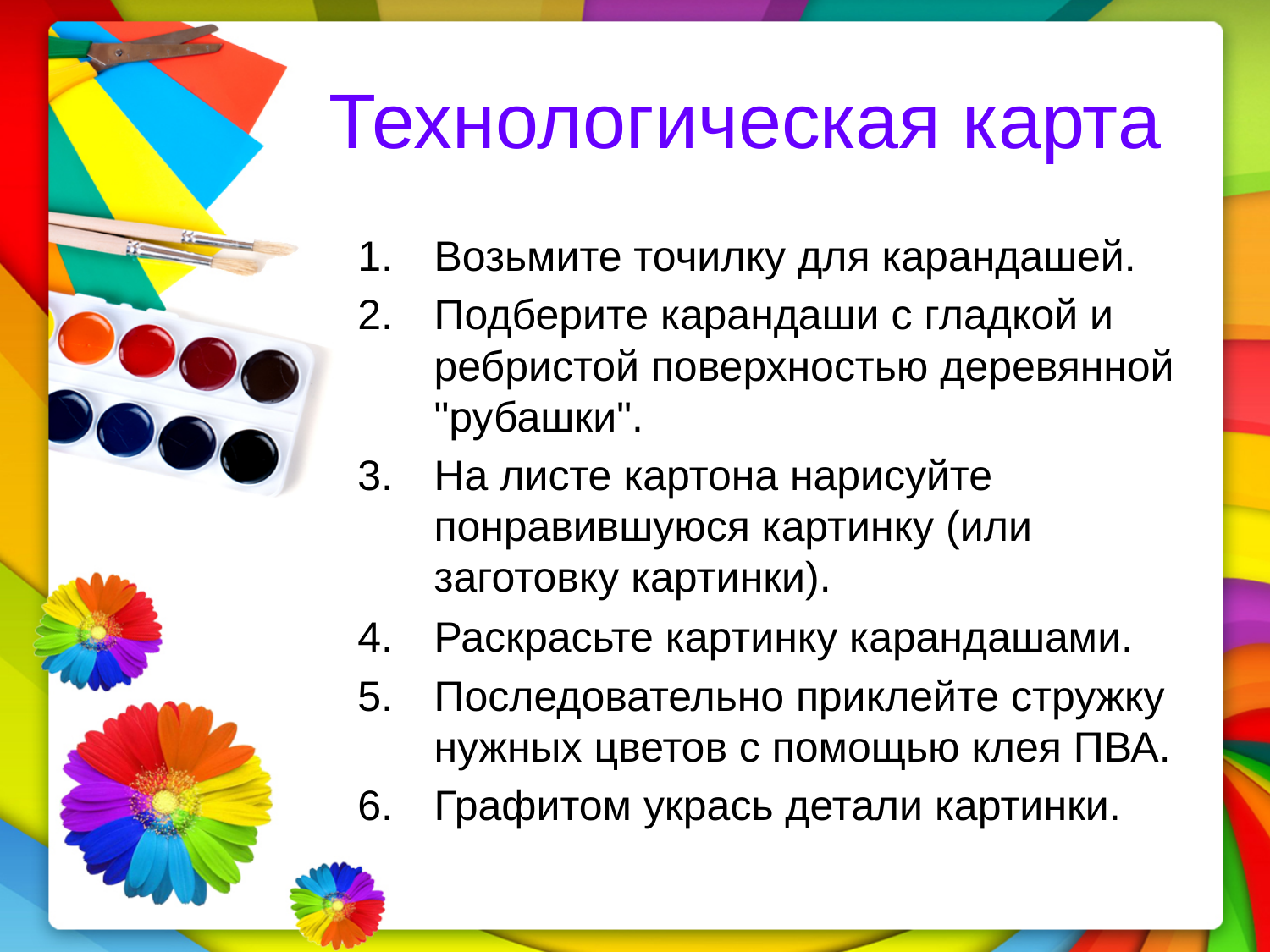

# Технологическая карта
Возьмите точилку для карандашей.
Подберите карандаши с гладкой и ребристой поверхностью деревянной "рубашки".
На листе картона нарисуйте понравившуюся картинку (или  заготовку картинки).
Раскрасьте картинку карандашами.
Последовательно приклейте стружку нужных цветов с помощью клея ПВА.
Графитом укрась детали картинки.